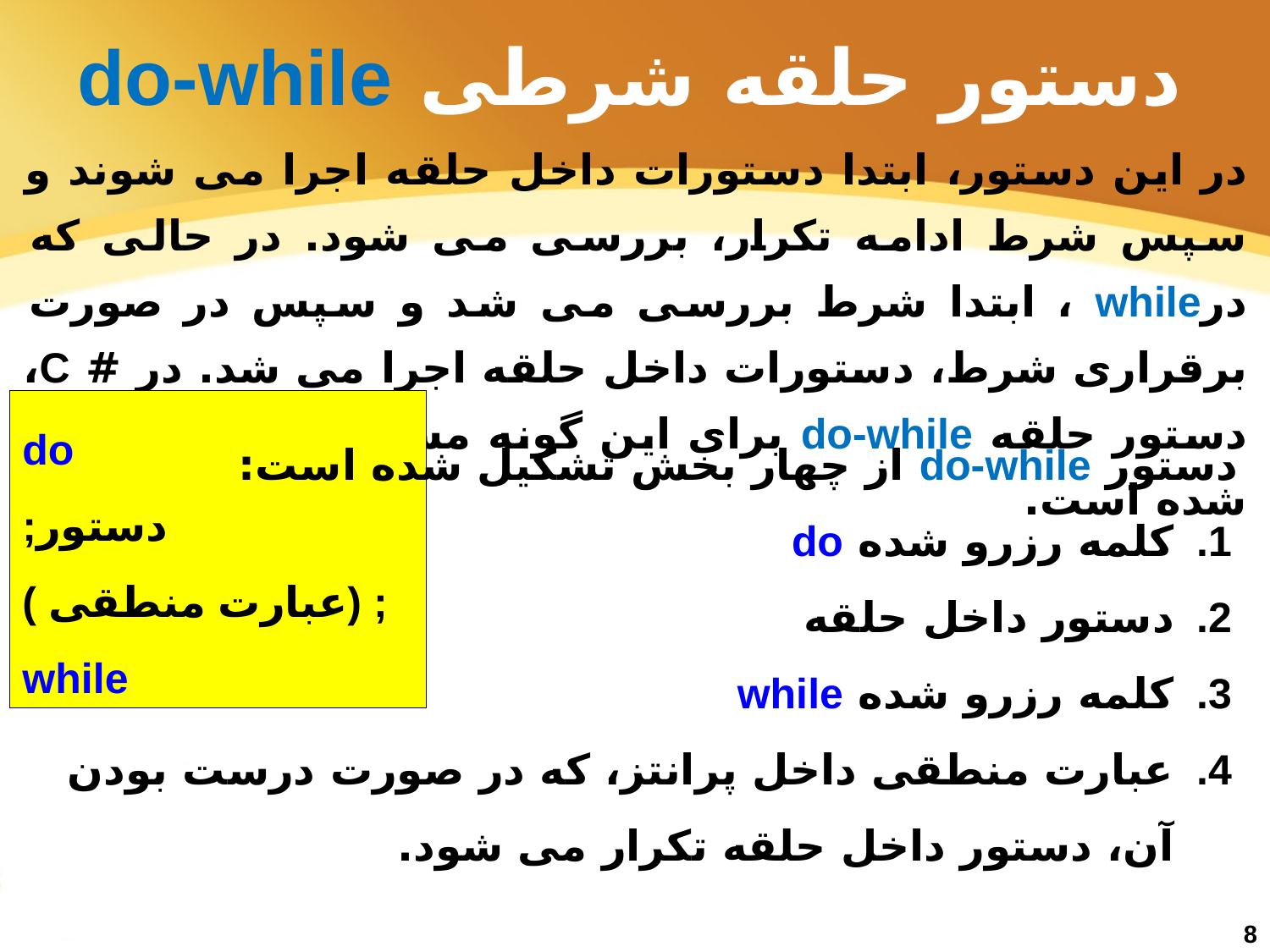

# دستور حلقه شرطی do-while
در این دستور، ابتدا دستورات داخل حلقه اجرا می شوند و سپس شرط ادامه تکرار، بررسی می شود. در حالی که درwhile ، ابتدا شرط بررسی می شد و سپس در صورت برقراری شرط، دستورات داخل حلقه اجرا می شد. در # C، دستور حلقه do-while برای این گونه مسایل در نظر گرفته شده است.
do
;دستور
; (عبارت منطقی ) while
دستور do-while از چهار بخش تشکیل شده است:
کلمه رزرو شده do
دستور داخل حلقه
کلمه رزرو شده while
عبارت منطقی داخل پرانتز، که در صورت درست بودن آن، دستور داخل حلقه تکرار می شود.
8